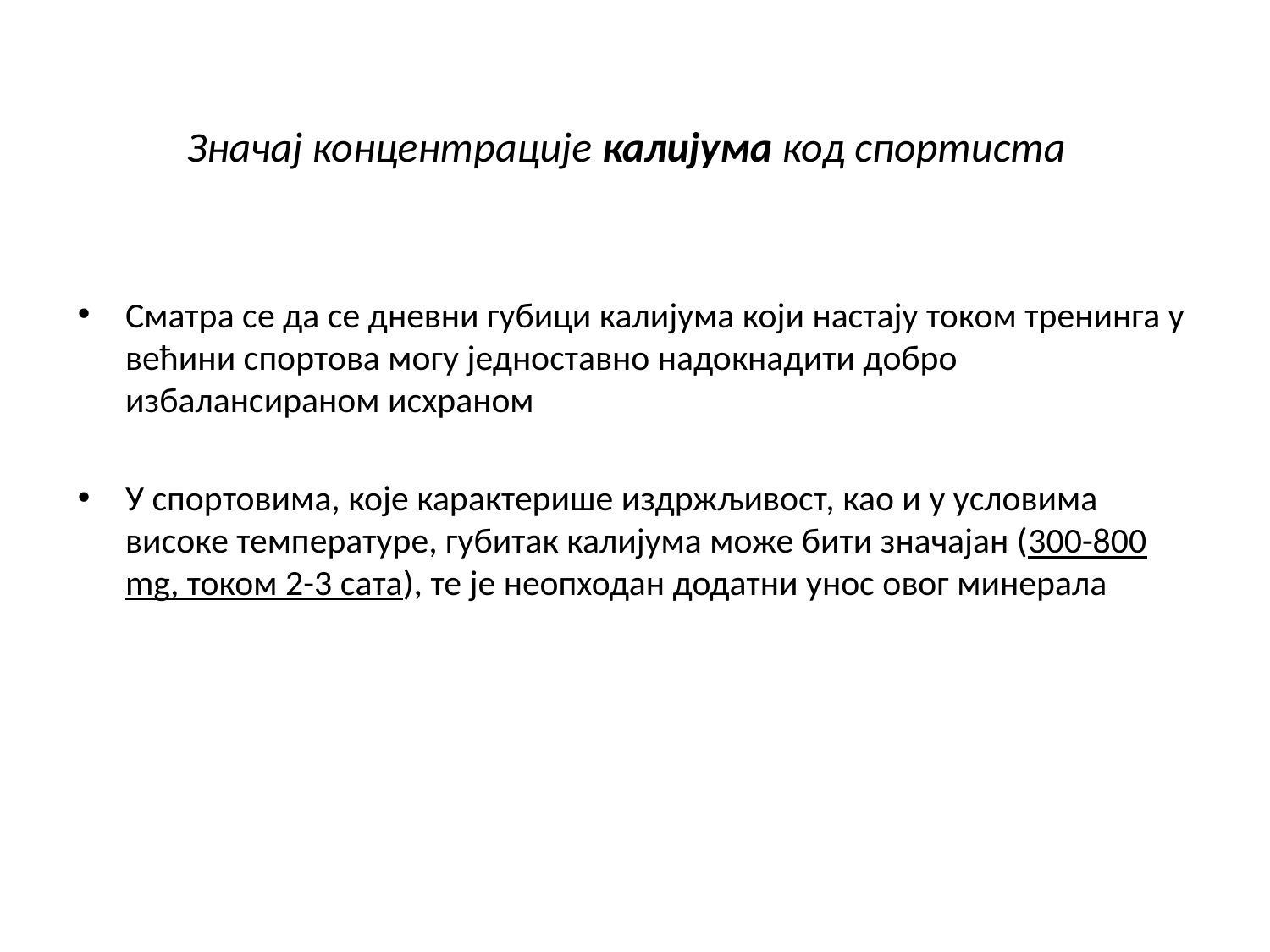

# Значај концентрације калијума код спортиста
Сматра се да се дневни губици калијума који настају током тренинга у већини спортова могу једноставно надокнадити добро избалансираном исхраном

У спортовима, које карактерише издржљивост, као и у условима високе температуре, губитак калијума може бити значајан (300-800 mg, током 2-3 сата), те је неопходан додатни унос овог минерала